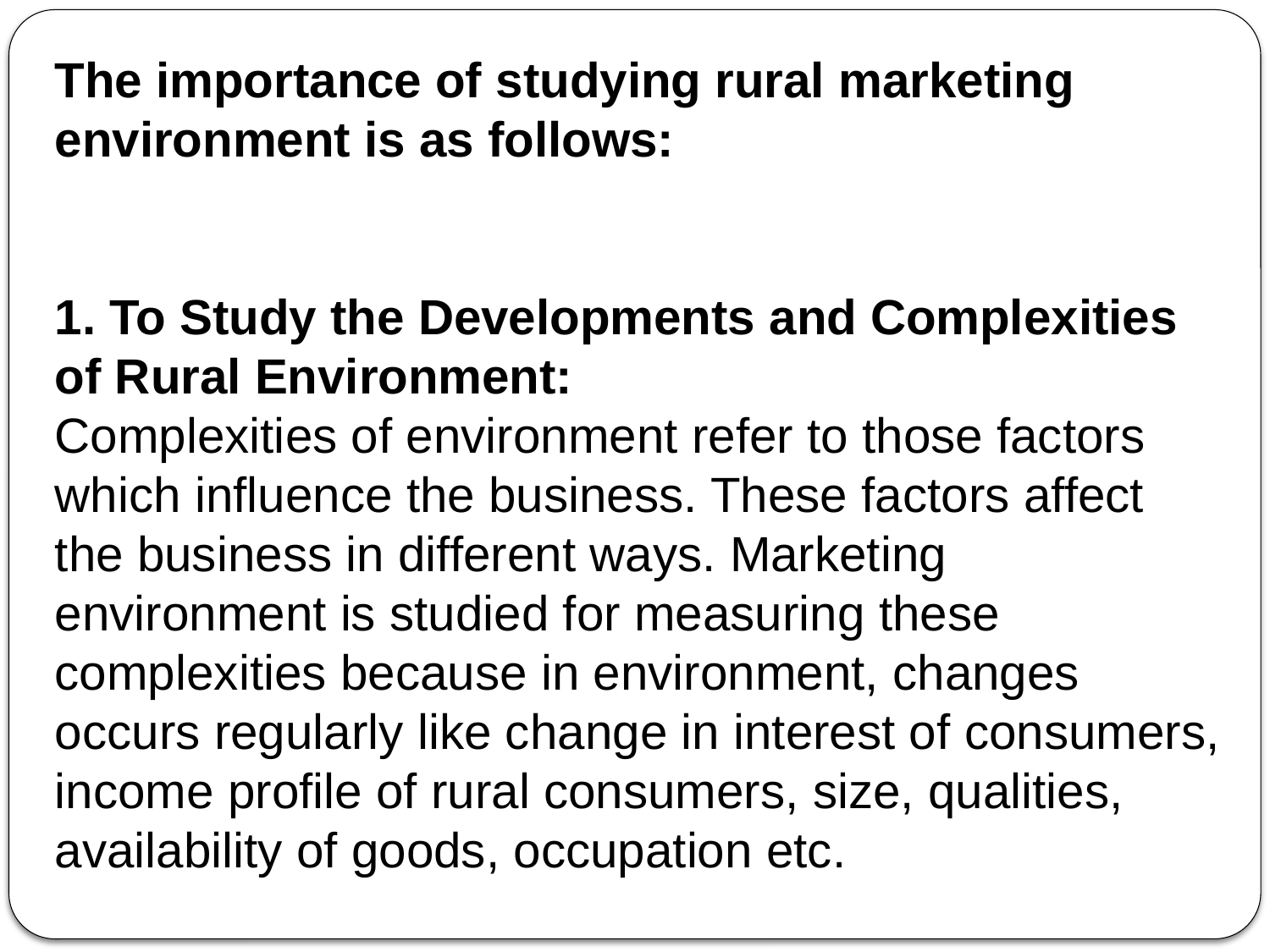

The importance of studying rural marketing environment is as follows:

1. To Study the Developments and Complexities of Rural Environment:
Complexities of environment refer to those factors which influence the business. These factors affect the business in different ways. Marketing environment is studied for measuring these complexities because in environment, changes occurs regularly like change in interest of consumers, income profile of rural consumers, size, qualities, availability of goods, occupation etc.